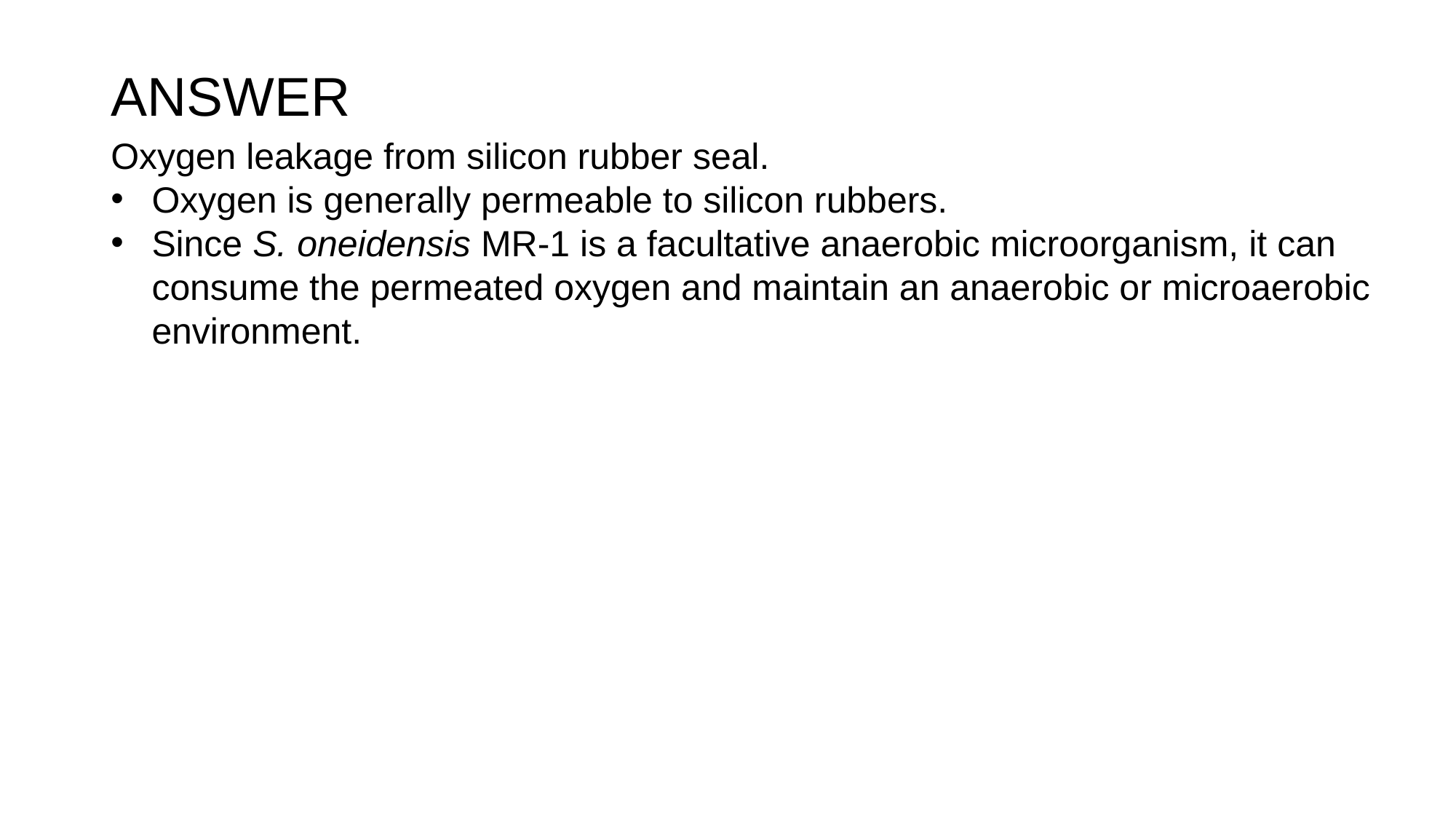

# ANSWER
Oxygen leakage from silicon rubber seal.
Oxygen is generally permeable to silicon rubbers.
Since S. oneidensis MR-1 is a facultative anaerobic microorganism, it can consume the permeated oxygen and maintain an anaerobic or microaerobic environment.